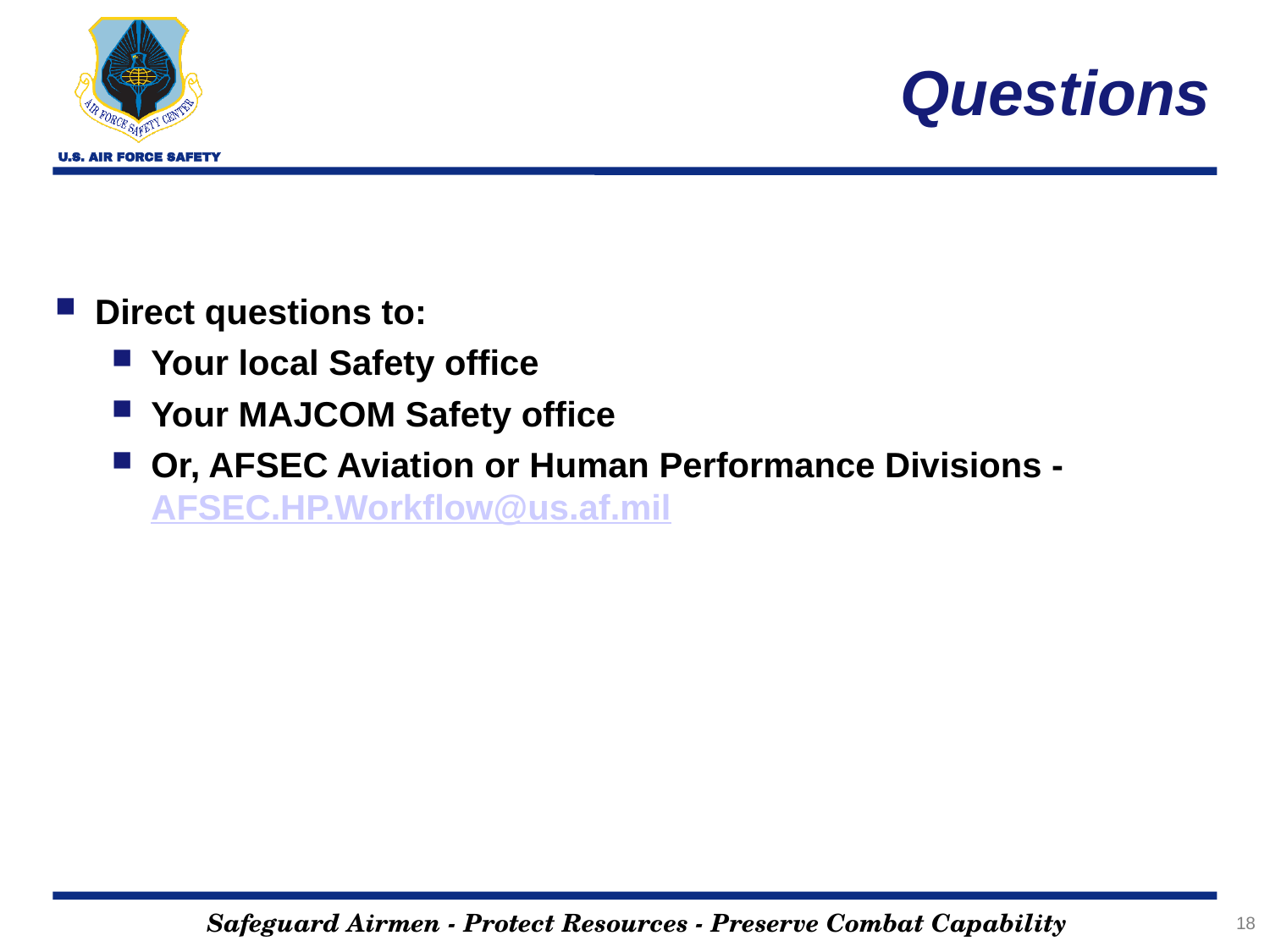

# Questions
Direct questions to:
Your local Safety office
Your MAJCOM Safety office
Or, AFSEC Aviation or Human Performance Divisions - AFSEC.HP.Workflow@us.af.mil

18